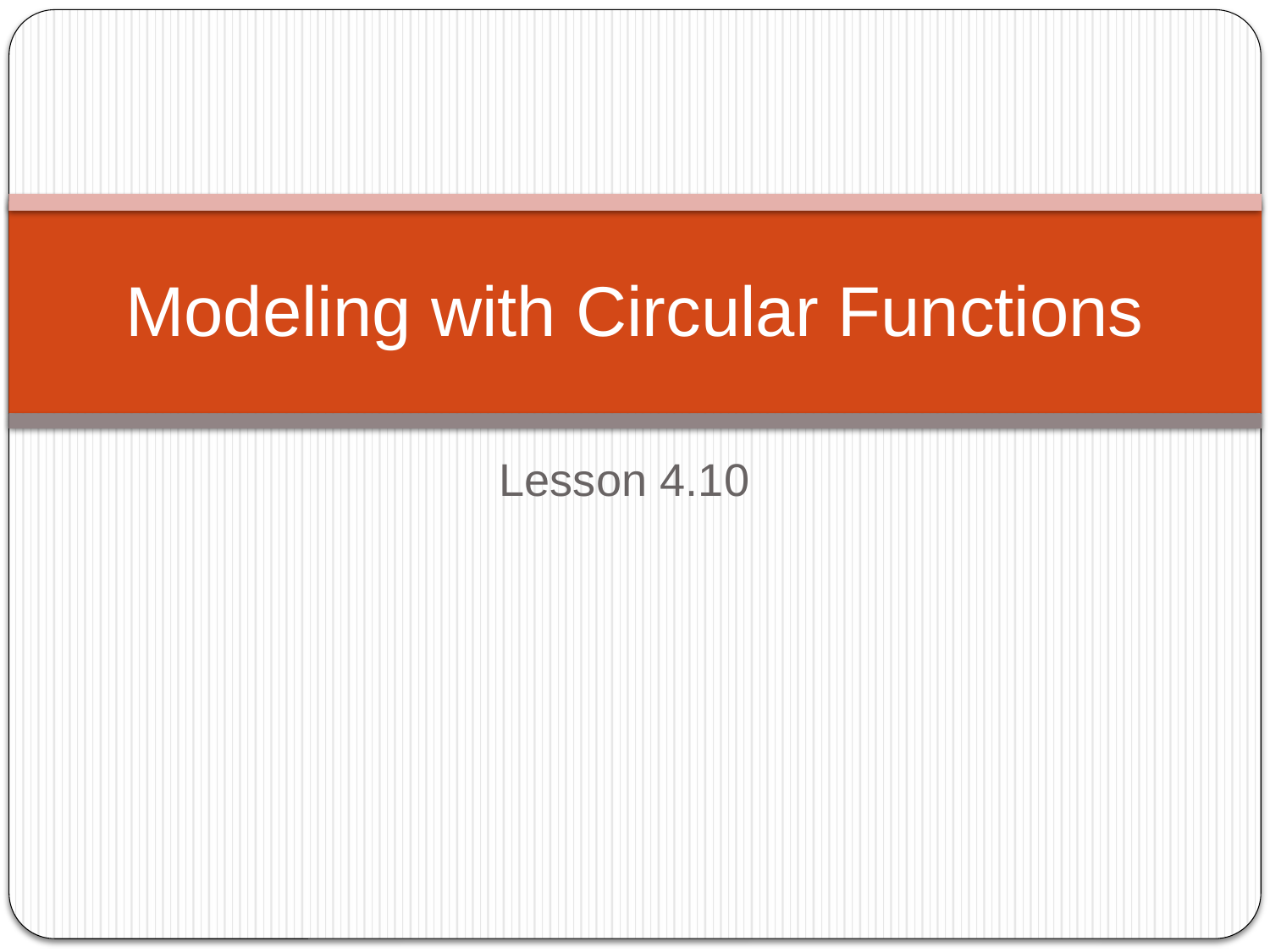

# Modeling with Circular Functions
Lesson 4.10